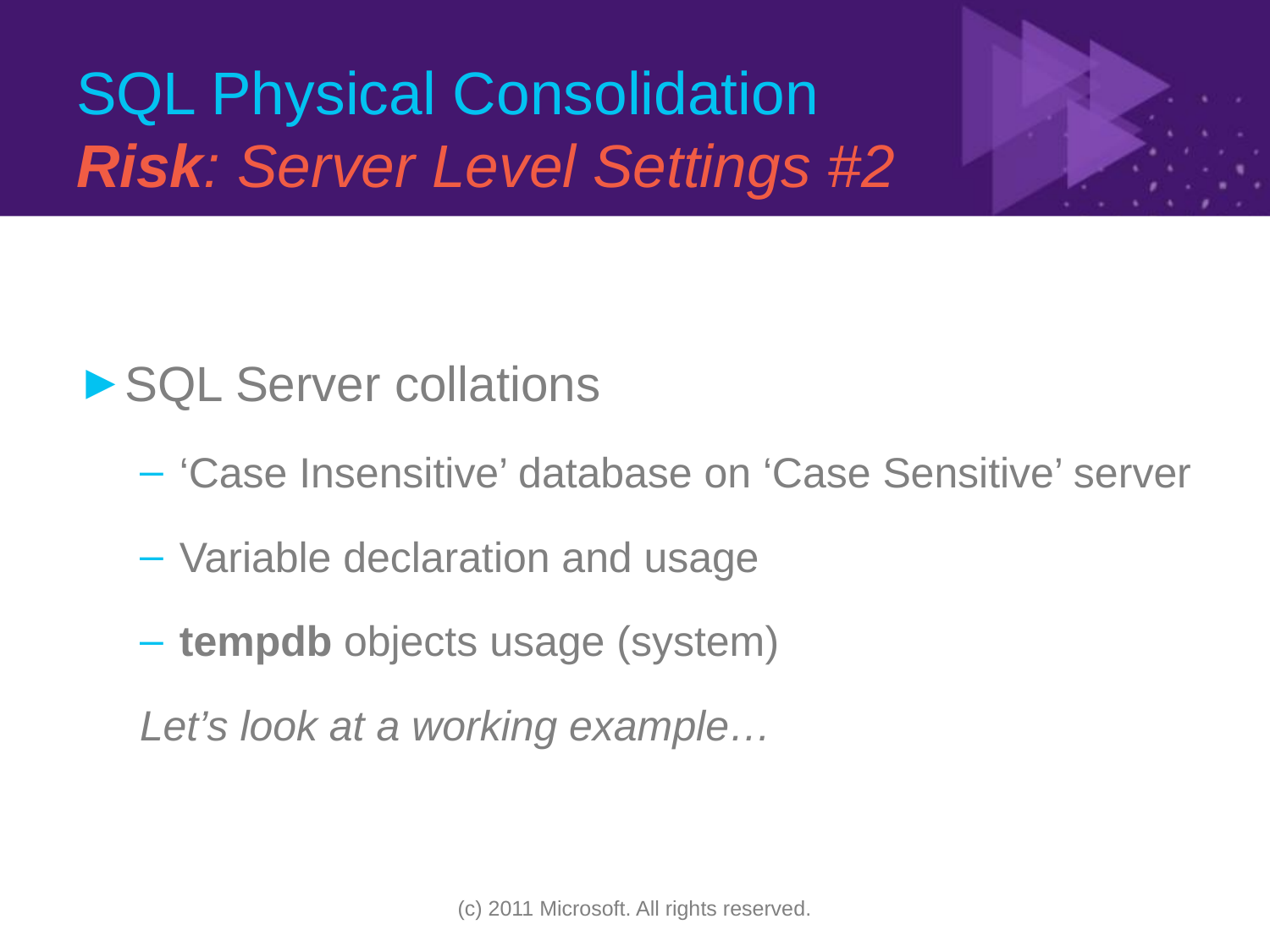

# SQL Physical Consolidation Risk: Server Level Settings #2
SQL Server collations
‘Case Insensitive’ database on ‘Case Sensitive’ server
Variable declaration and usage
tempdb objects usage (system)
Let’s look at a working example…
(c) 2011 Microsoft. All rights reserved.